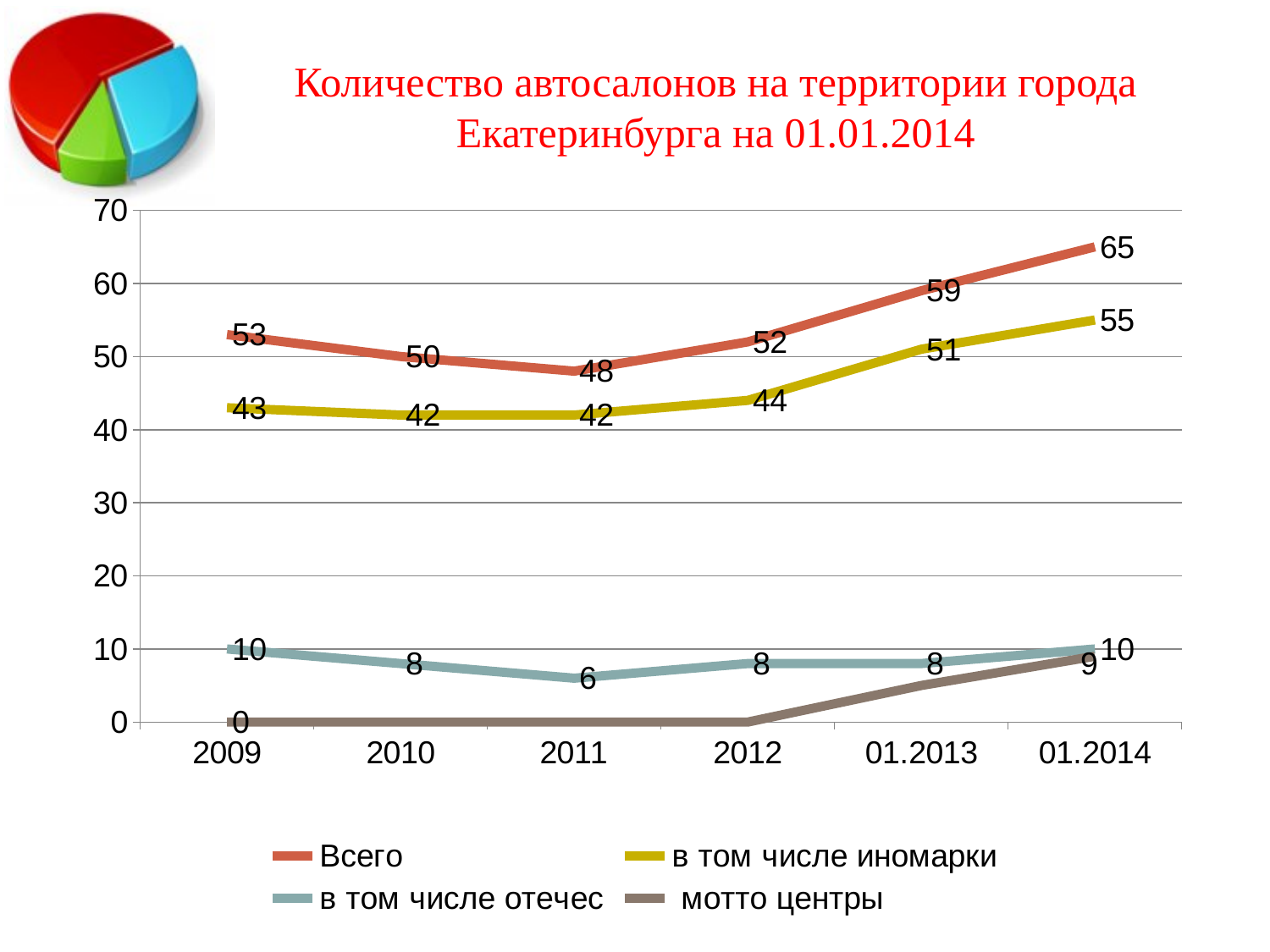

# Количество автосалонов на территории города Екатеринбурга на 01.01.2014

### Chart

| Category | Всего | в том числе иномарки | в том числе отечес |  мотто центры |
|---|---|---|---|---|
| 2009 | 53.0 | 43.0 | 10.0 | 0.0 |
| 2010 | 50.0 | 42.0 | 8.0 | 0.0 |
| 2011 | 48.0 | 42.0 | 6.0 | 0.0 |
| 2012 | 52.0 | 44.0 | 8.0 | 0.0 |
| 01.2013 | 59.0 | 51.0 | 8.0 | 5.0 |
| 01.2014 | 65.0 | 55.0 | 10.0 | 9.0 |